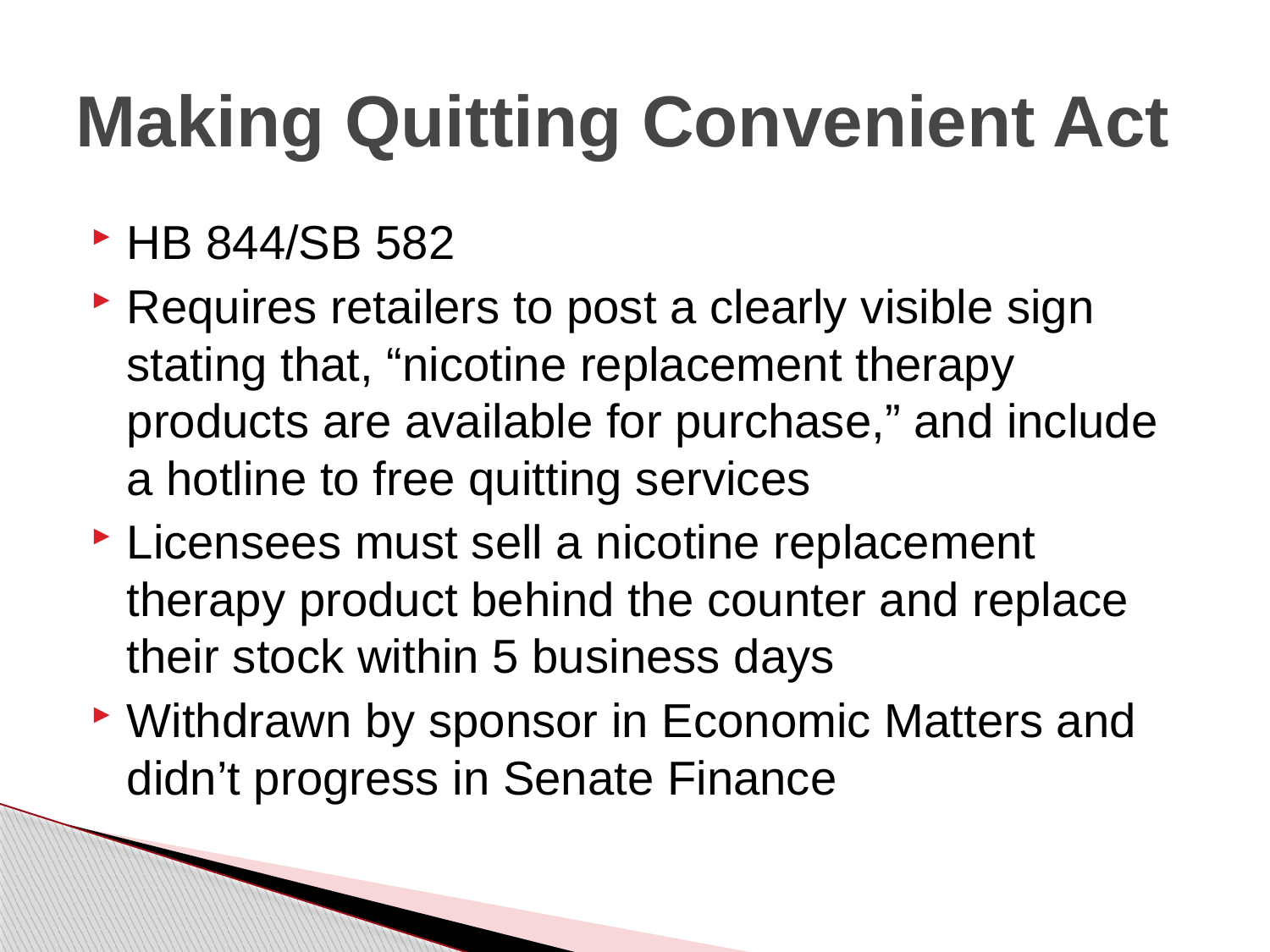

# Making Quitting Convenient Act
HB 844/SB 582
Requires retailers to post a clearly visible sign stating that, “nicotine replacement therapy products are available for purchase,” and include a hotline to free quitting services
Licensees must sell a nicotine replacement therapy product behind the counter and replace their stock within 5 business days
Withdrawn by sponsor in Economic Matters and didn’t progress in Senate Finance